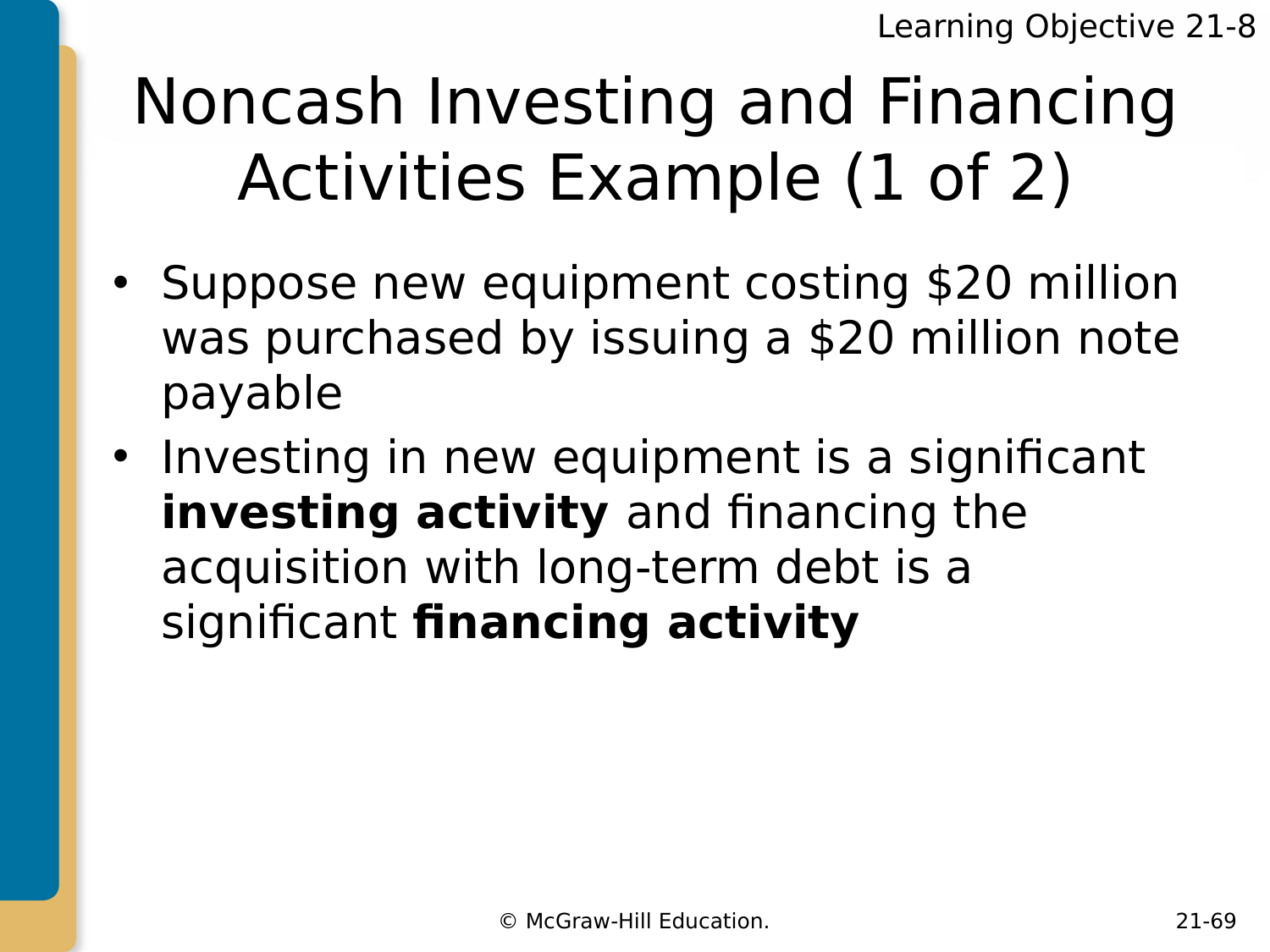

Learning Objective 21-8
# Noncash Investing and Financing Activities Example (1 of 2)
Suppose new equipment costing $20 million was purchased by issuing a $20 million note payable
Investing in new equipment is a significant investing activity and financing the acquisition with long-term debt is a significant financing activity